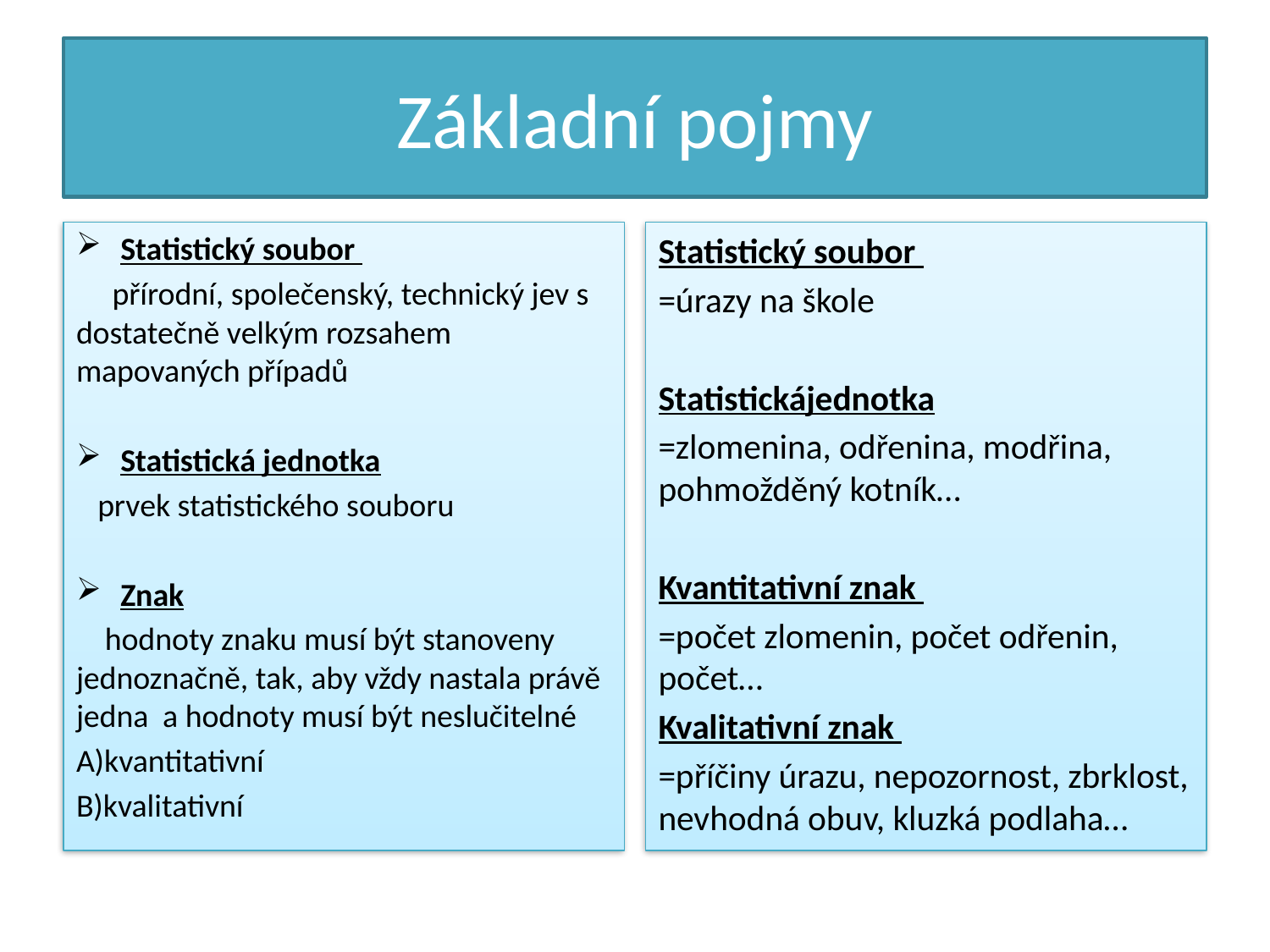

# Základní pojmy
Statistický soubor
     přírodní, společenský, technický jev s dostatečně velkým rozsahem mapovaných případů

Statistická jednotka
   prvek statistického souboru

Znak
    hodnoty znaku musí být stanoveny jednoznačně, tak, aby vždy nastala právě jedna  a hodnoty musí být neslučitelné
A)kvantitativní
B)kvalitativní
Statistický soubor
=úrazy na škole

Statistickájednotka
=zlomenina, odřenina, modřina, pohmožděný kotník…

Kvantitativní znak
=počet zlomenin, počet odřenin, počet…
Kvalitativní znak
=příčiny úrazu, nepozornost, zbrklost, nevhodná obuv, kluzká podlaha…